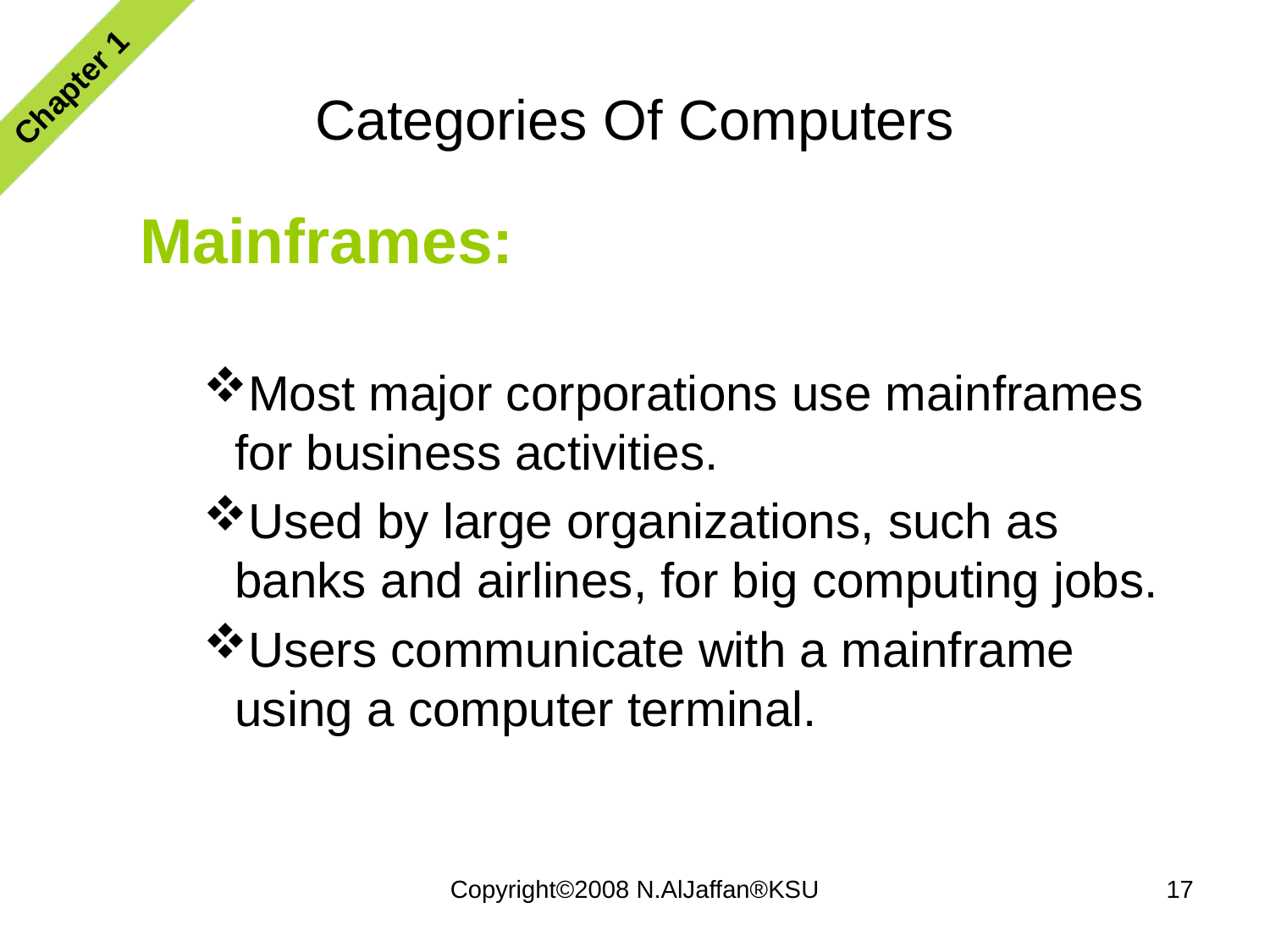

# Categories Of Computers
Chapter 1
Mainframes:

Most major corporations use mainframes for business activities.
Used by large organizations, such as banks and airlines, for big computing jobs.
Users communicate with a mainframe using a computer terminal.
Copyright©2008 N.AlJaffan®KSU
17